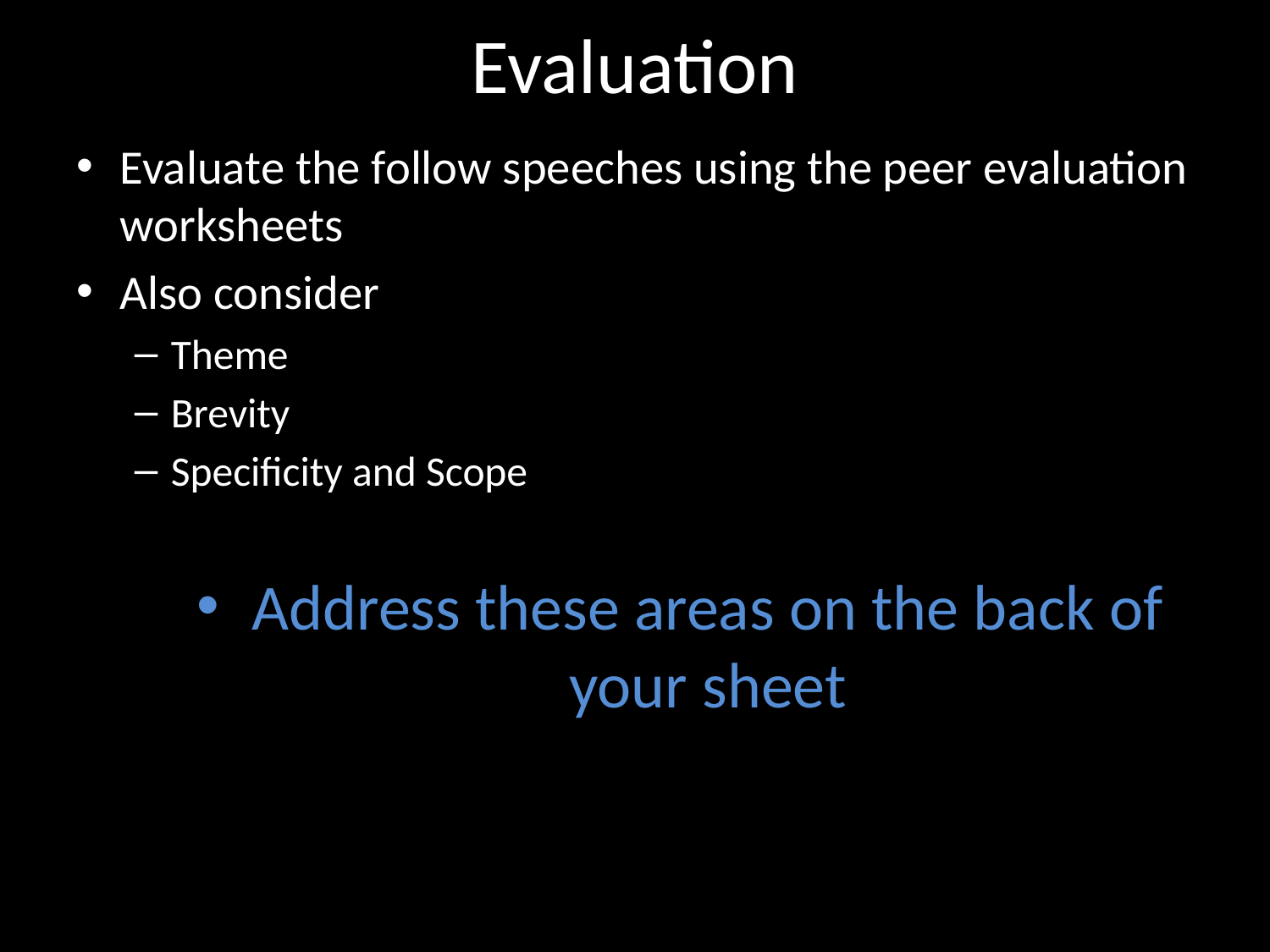

# Evaluation
Evaluate the follow speeches using the peer evaluation worksheets
Also consider
Theme
Brevity
Specificity and Scope

Address these areas on the back of your sheet